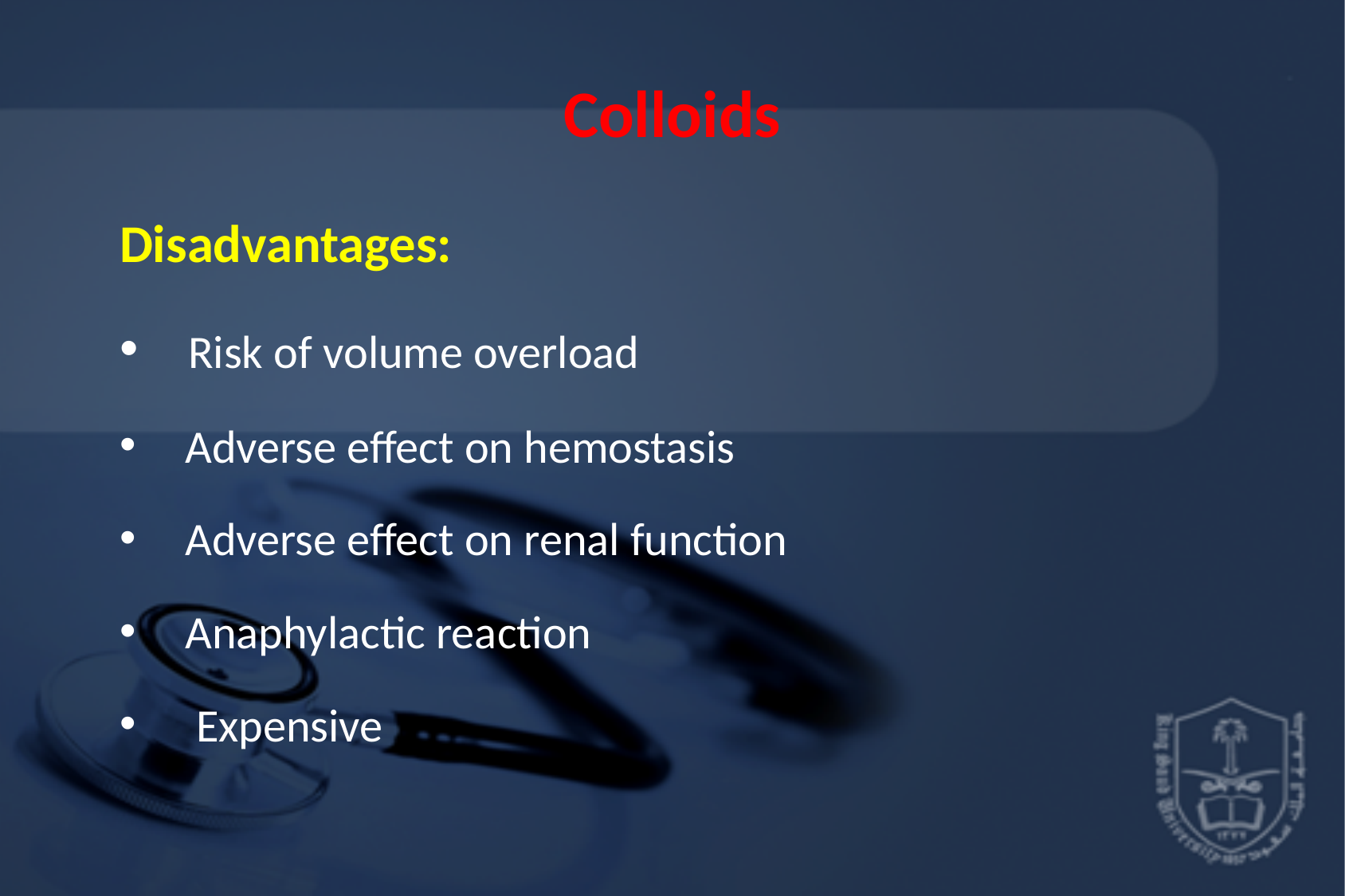

# Colloids
Disadvantages:
  Risk of volume overload
  Adverse effect on hemostasis
  Adverse effect on renal function
  Anaphylactic reaction
   Expensive